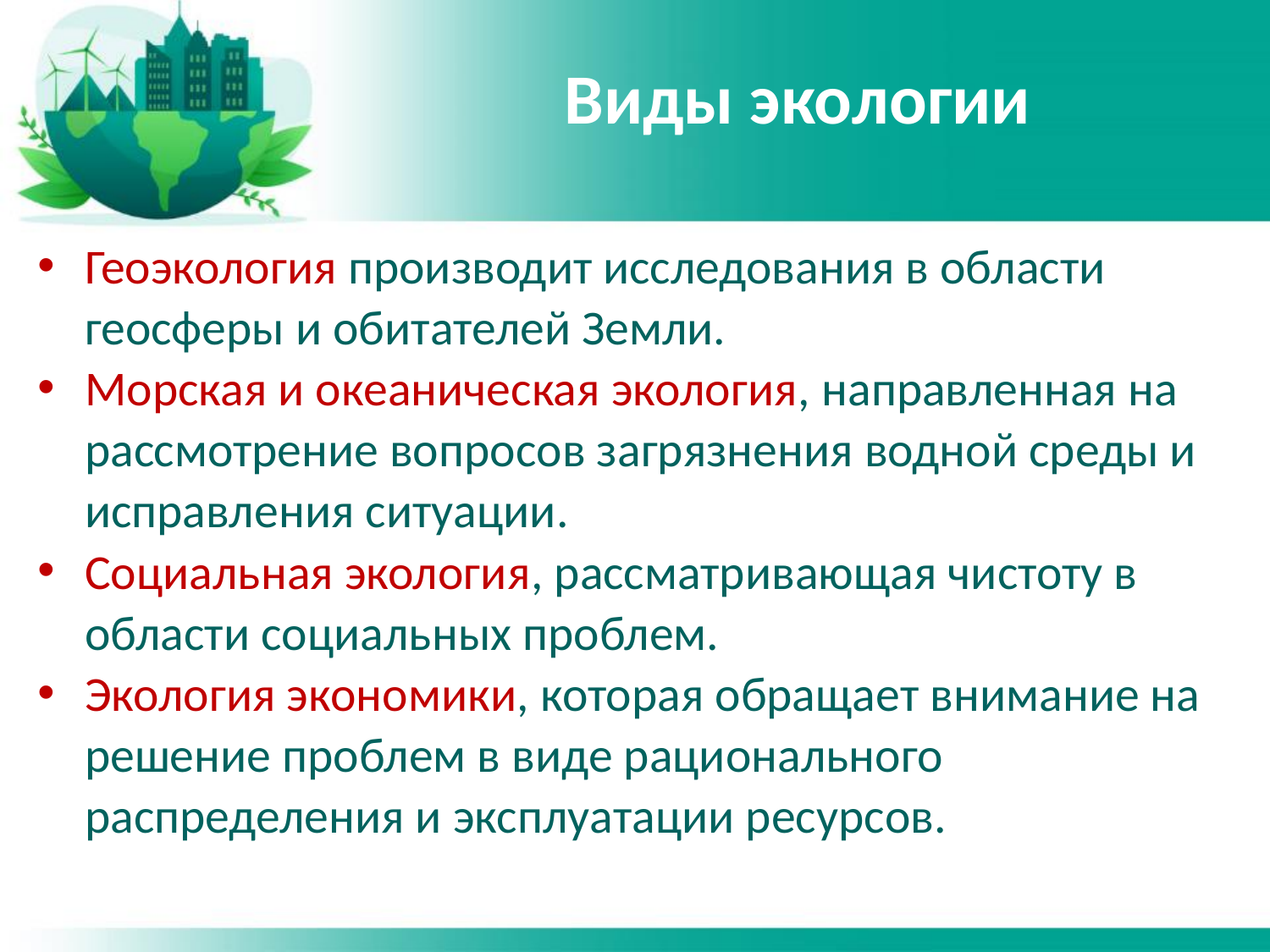

# Виды экологии
Геоэкология производит исследования в области геосферы и обитателей Земли.
Морская и океаническая экология, направленная на рассмотрение вопросов загрязнения водной среды и исправления ситуации.
Социальная экология, рассматривающая чистоту в области социальных проблем.
Экология экономики, которая обращает внимание на решение проблем в виде рационального распределения и эксплуатации ресурсов.